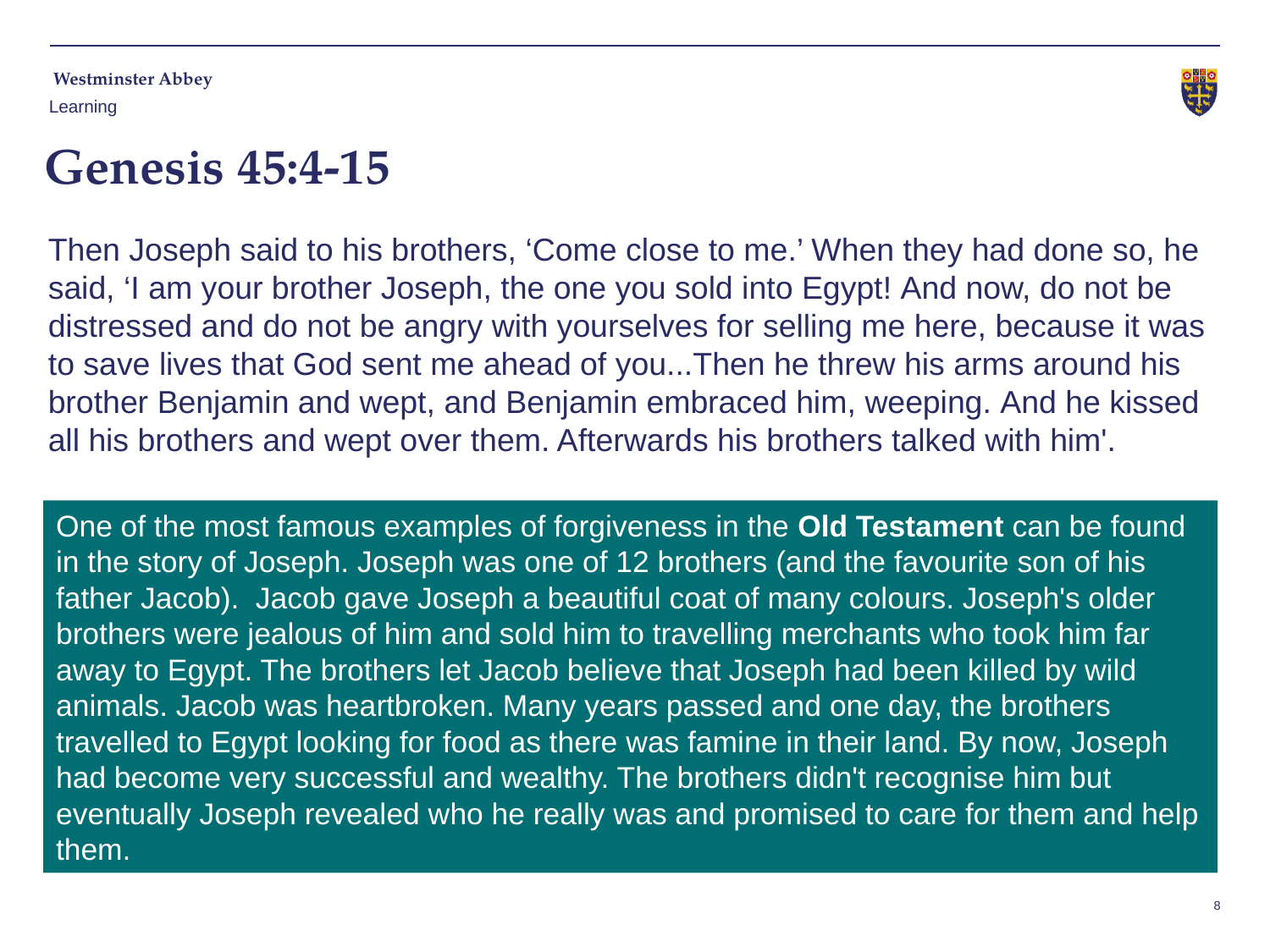

# Genesis 45:4-15
Learning

Then Joseph said to his brothers, ‘Come close to me.’ When they had done so, he said, ‘I am your brother Joseph, the one you sold into Egypt! And now, do not be distressed and do not be angry with yourselves for selling me here, because it was to save lives that God sent me ahead of you...Then he threw his arms around his brother Benjamin and wept, and Benjamin embraced him, weeping. And he kissed all his brothers and wept over them. Afterwards his brothers talked with him'.
One of the most famous examples of forgiveness in the Old Testament can be found in the story of Joseph. Joseph was one of 12 brothers (and the favourite son of his father Jacob).  Jacob gave Joseph a beautiful coat of many colours. Joseph's older brothers were jealous of him and sold him to travelling merchants who took him far away to Egypt. The brothers let Jacob believe that Joseph had been killed by wild animals. Jacob was heartbroken. Many years passed and one day, the brothers travelled to Egypt looking for food as there was famine in their land. By now, Joseph had become very successful and wealthy. The brothers didn't recognise him but eventually Joseph revealed who he really was and promised to care for them and help them.​
8